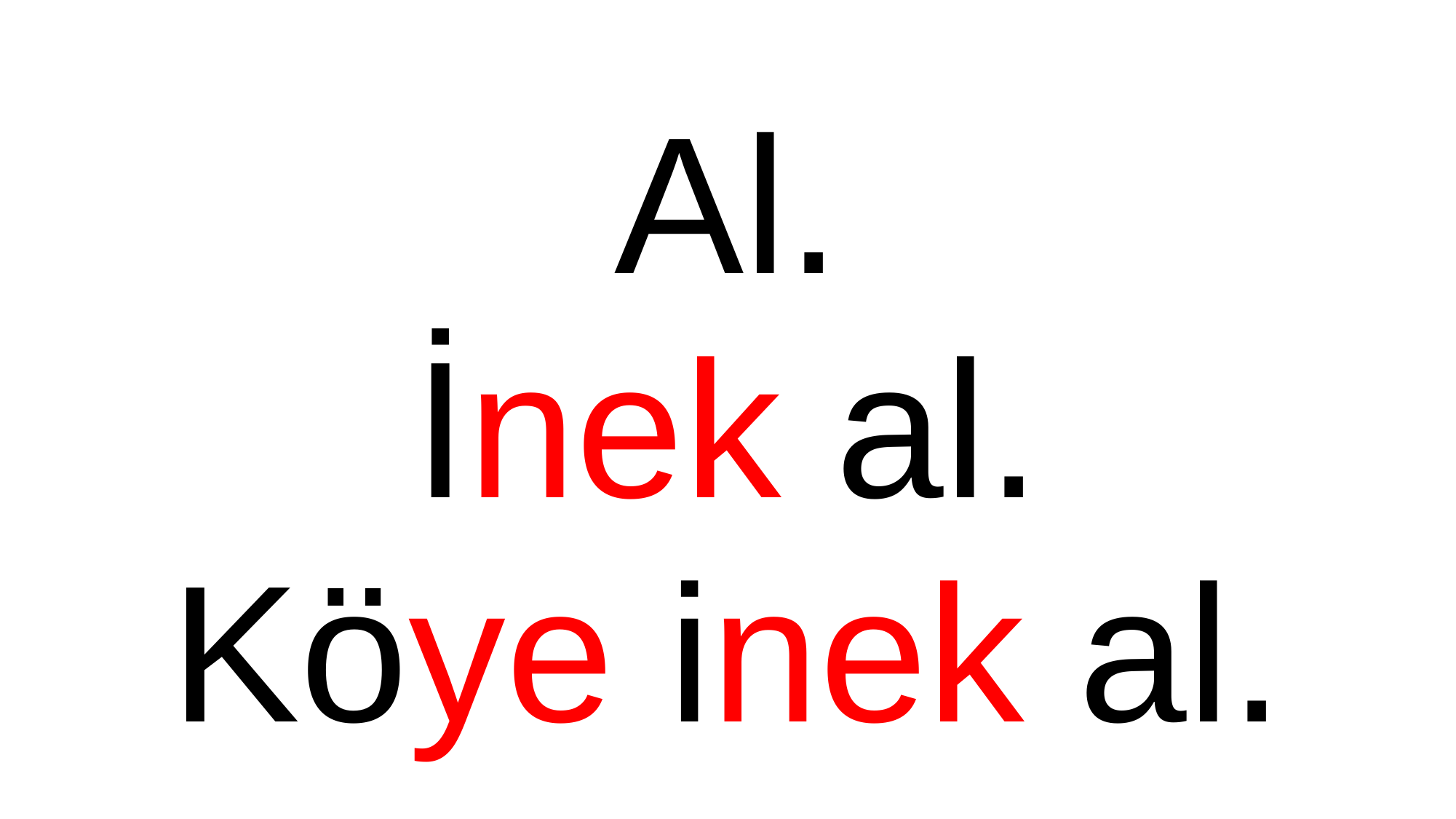

#
Al.
İnek al.
Köye inek al.